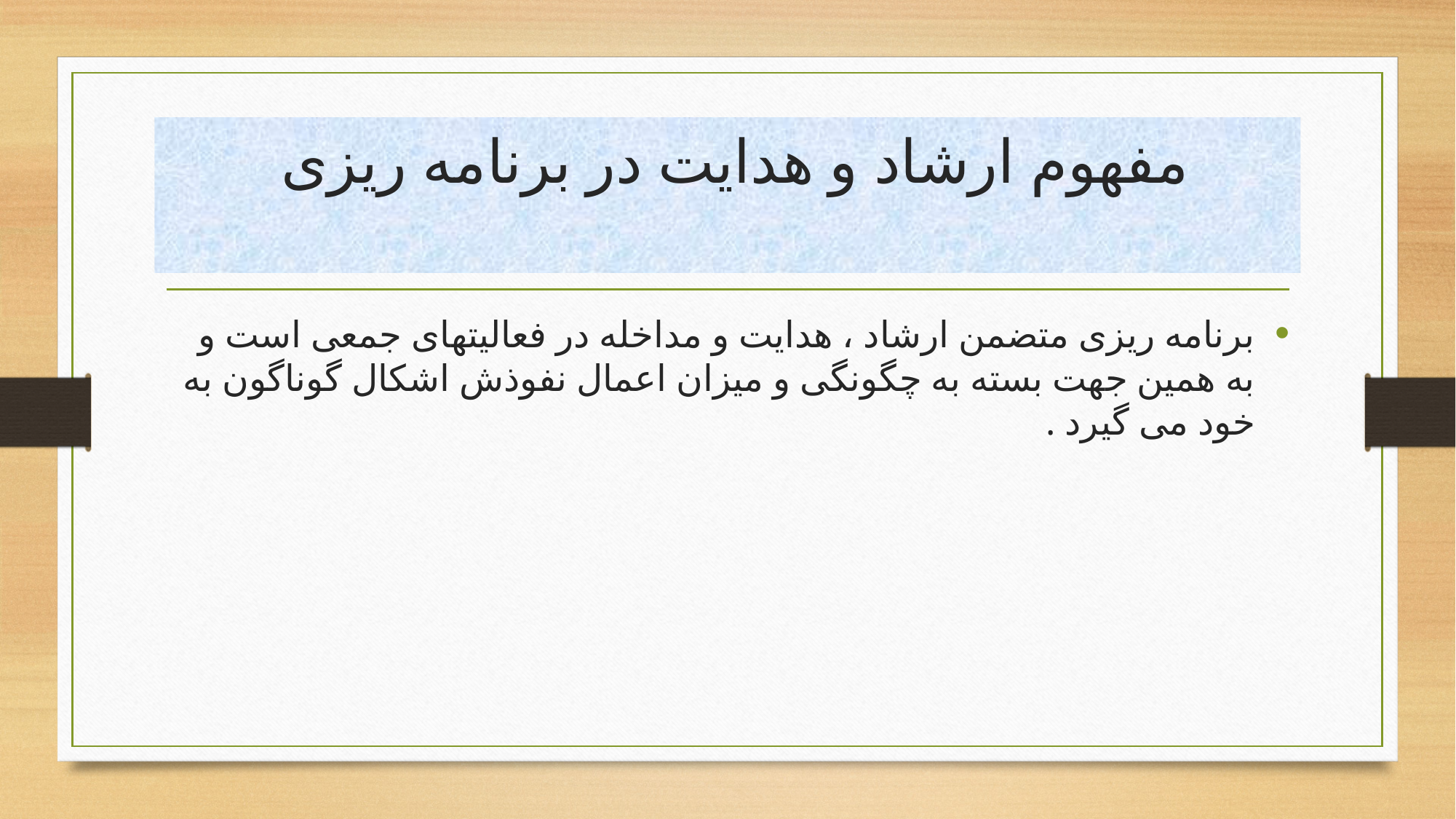

# مفهوم ارشاد و هدایت در برنامه ریزی
برنامه ریزی متضمن ارشاد ، هدایت و مداخله در فعالیتهای جمعی است و به همین جهت بسته به چگونگی و میزان اعمال نفوذش اشکال گوناگون به خود می گیرد .